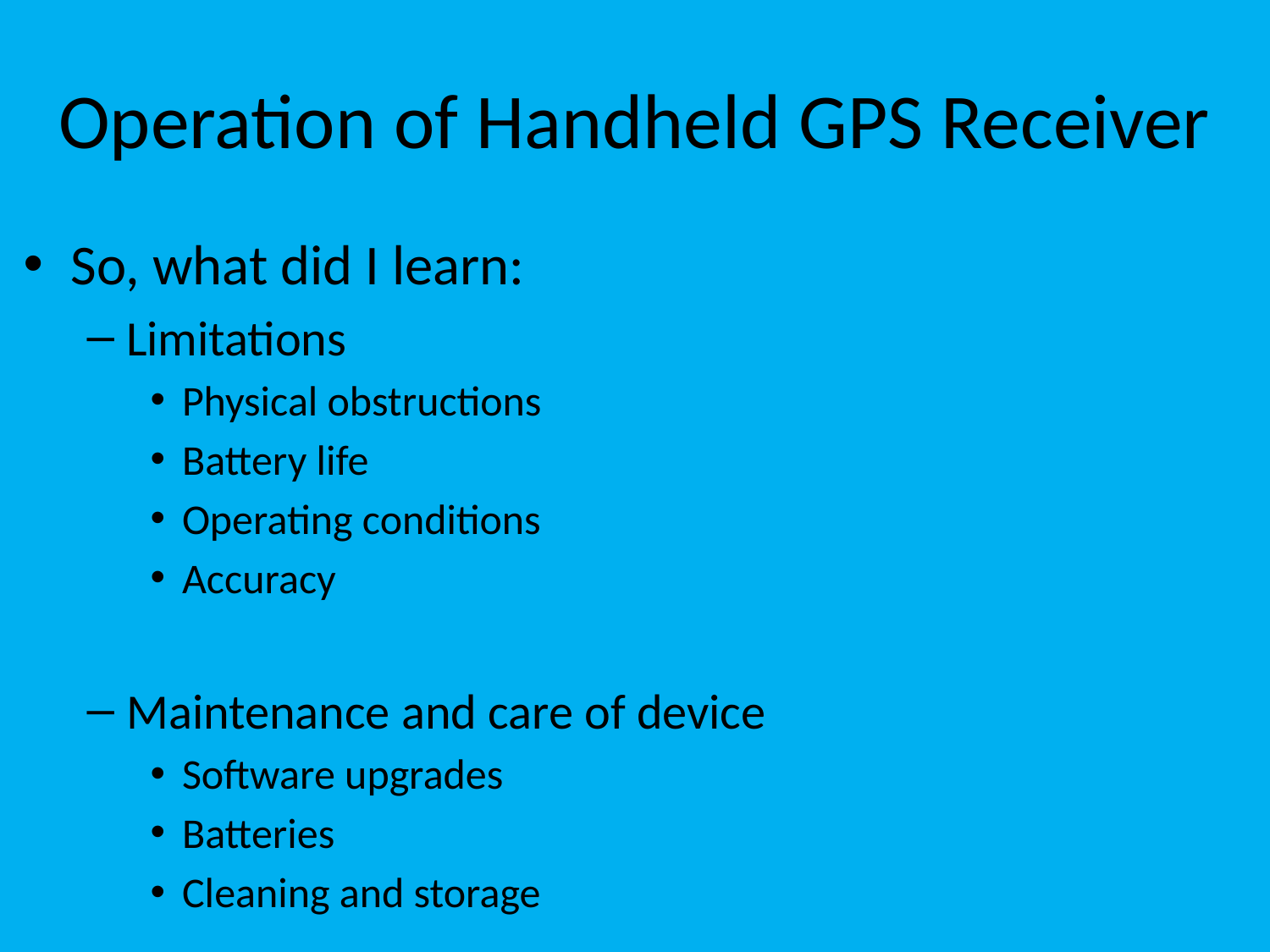

# Operation of Handheld GPS Receiver
So, what did I learn:
Limitations
Physical obstructions
Battery life
Operating conditions
Accuracy

Maintenance and care of device
Software upgrades
Batteries
Cleaning and storage